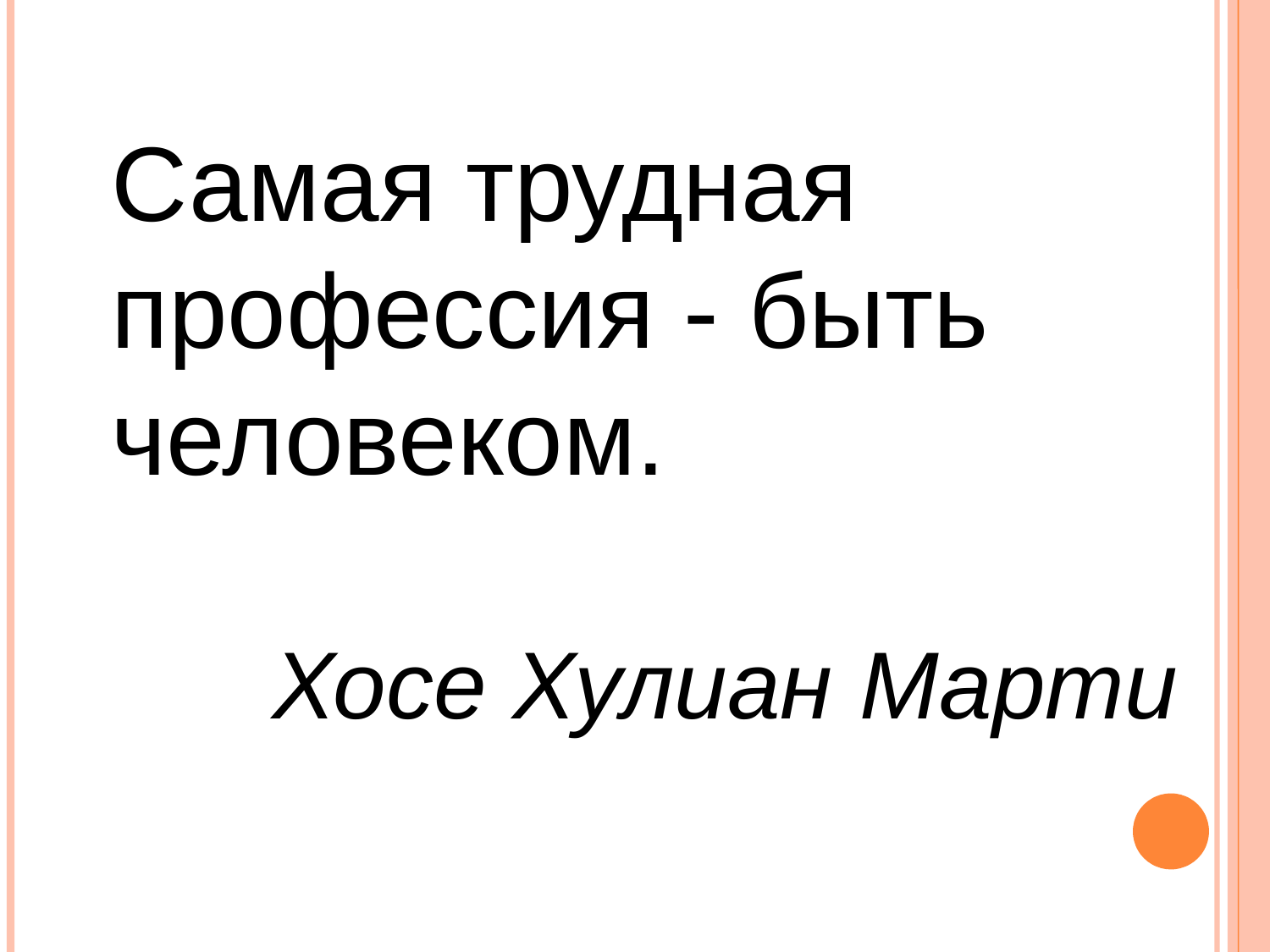

Самая трудная профессия - быть человеком.

Хосе Хулиан Марти